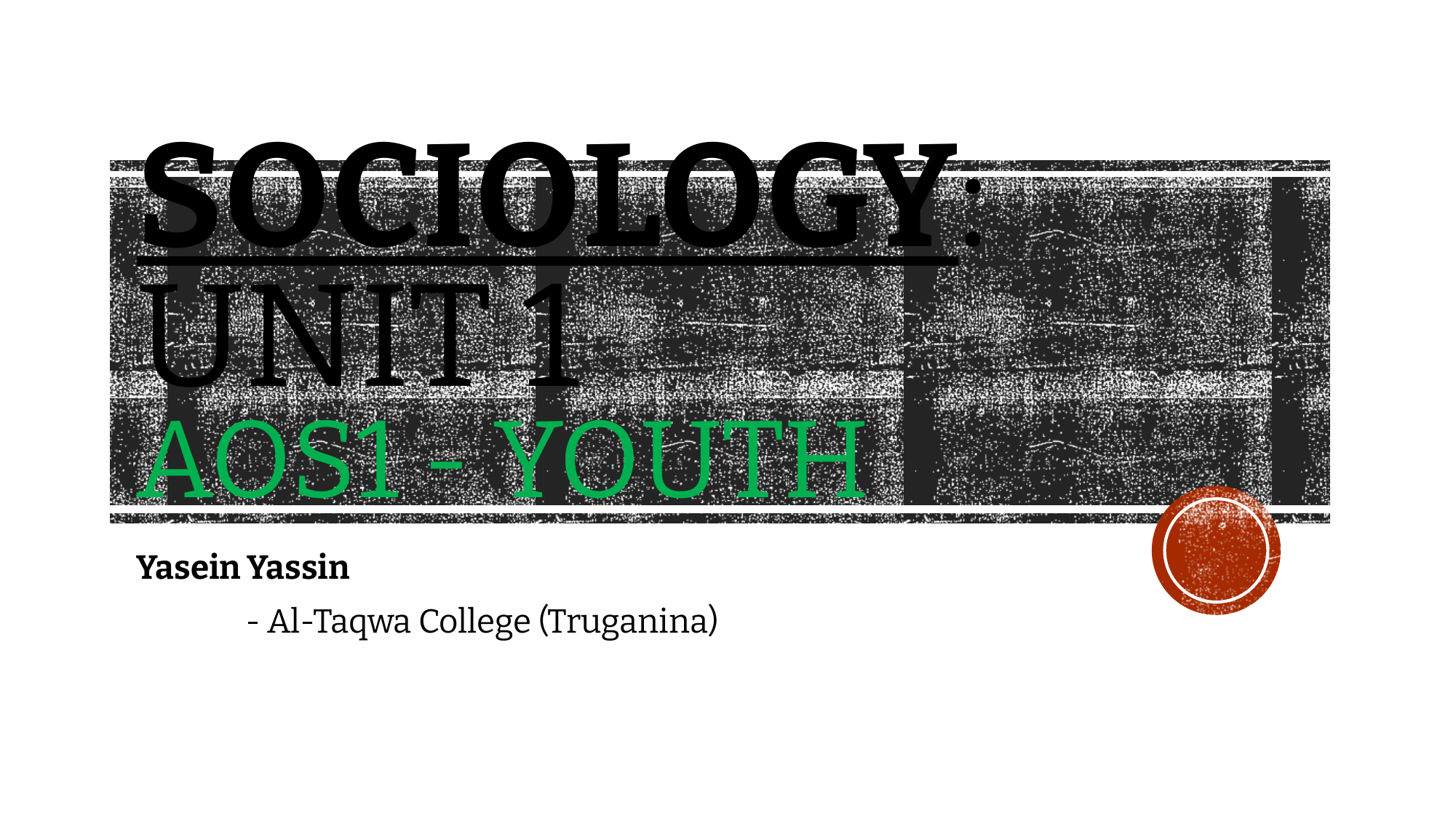

# Sociology: Unit 1 AOS1 - Youth
Yasein Yassin
	- Al-Taqwa College (Truganina)